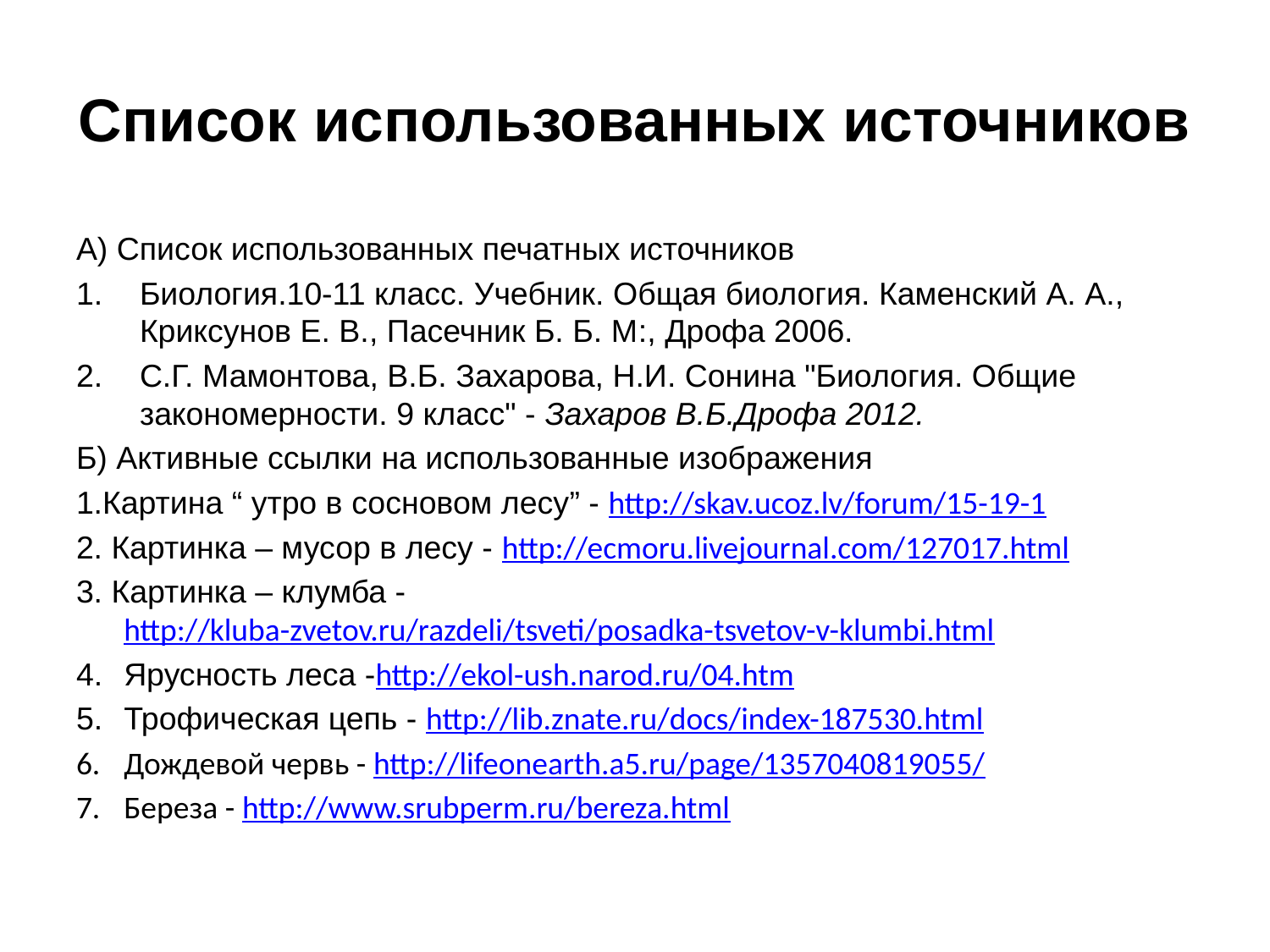

# Список использованных источников
А) Список использованных печатных источников
Биология.10-11 класс. Учебник. Общая биология. Каменский А. А., Криксунов Е. В., Пасечник Б. Б. М:, Дрофа 2006.
С.Г. Мамонтова, В.Б. Захарова, Н.И. Сонина "Биология. Общие закономерности. 9 класс" - Захаров В.Б.Дрофа 2012.
Б) Активные ссылки на использованные изображения
1.Картина “ утро в сосновом лесу” - http://skav.ucoz.lv/forum/15-19-1
2. Картинка – мусор в лесу - http://ecmoru.livejournal.com/127017.html
3. Картинка – клумба - http://kluba-zvetov.ru/razdeli/tsveti/posadka-tsvetov-v-klumbi.html
Ярусность леса -http://ekol-ush.narod.ru/04.htm
Трофическая цепь - http://lib.znate.ru/docs/index-187530.html
Дождевой червь - http://lifeonearth.a5.ru/page/1357040819055/
Береза - http://www.srubperm.ru/bereza.html